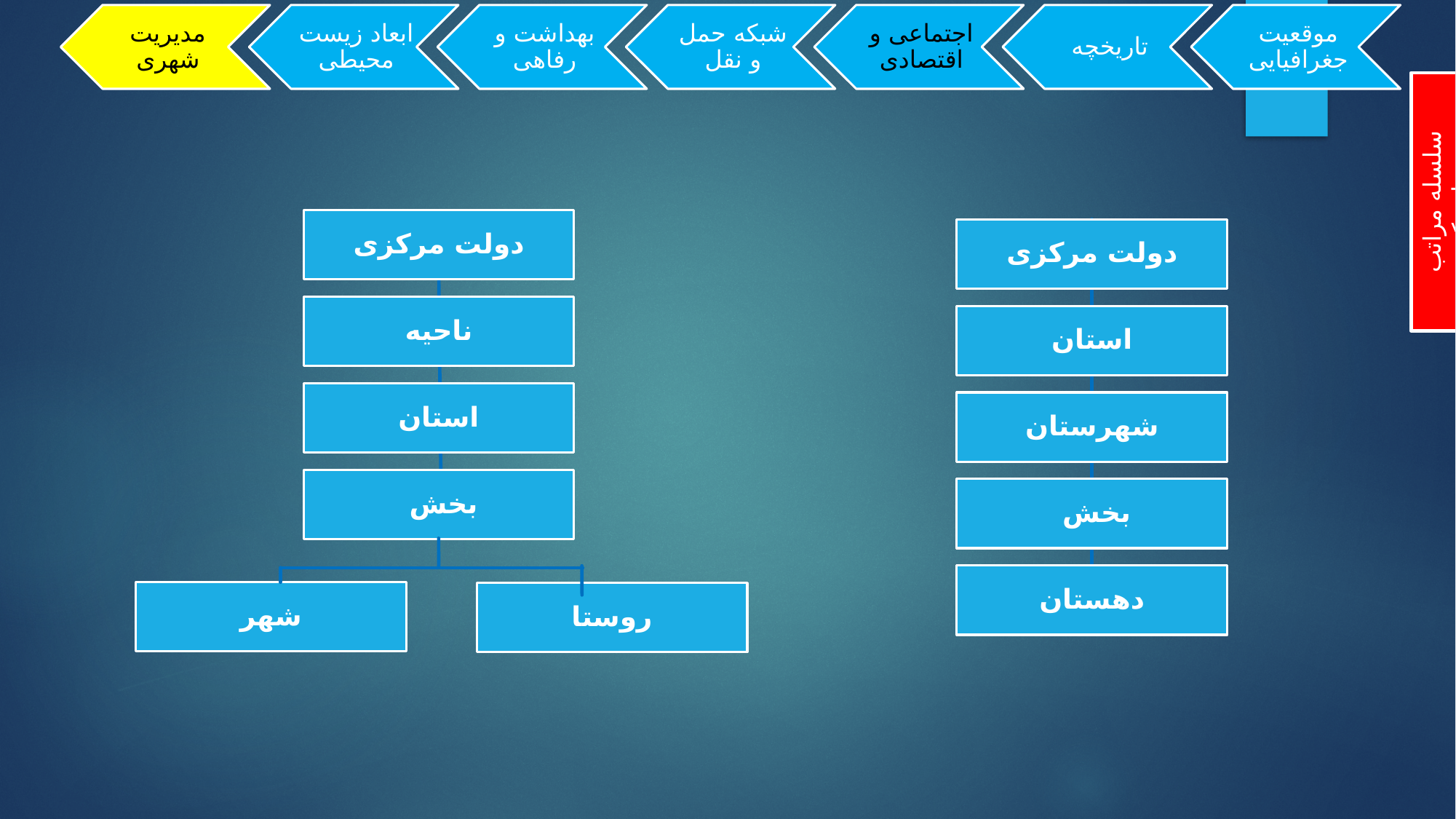

موقعیت جغرافیایی
تاریخچه
اجتماعی و اقتصادی
شبکه حمل و نقل
بهداشت و رفاهی
ابعاد زیست محیطی
مدیریت شهری
سلسله مراتب تقسیمات کشور
دولت مرکزی
ناحیه
استان
بخش
شهر
روستا
دولت مرکزی
استان
شهرستان
بخش
دهستان